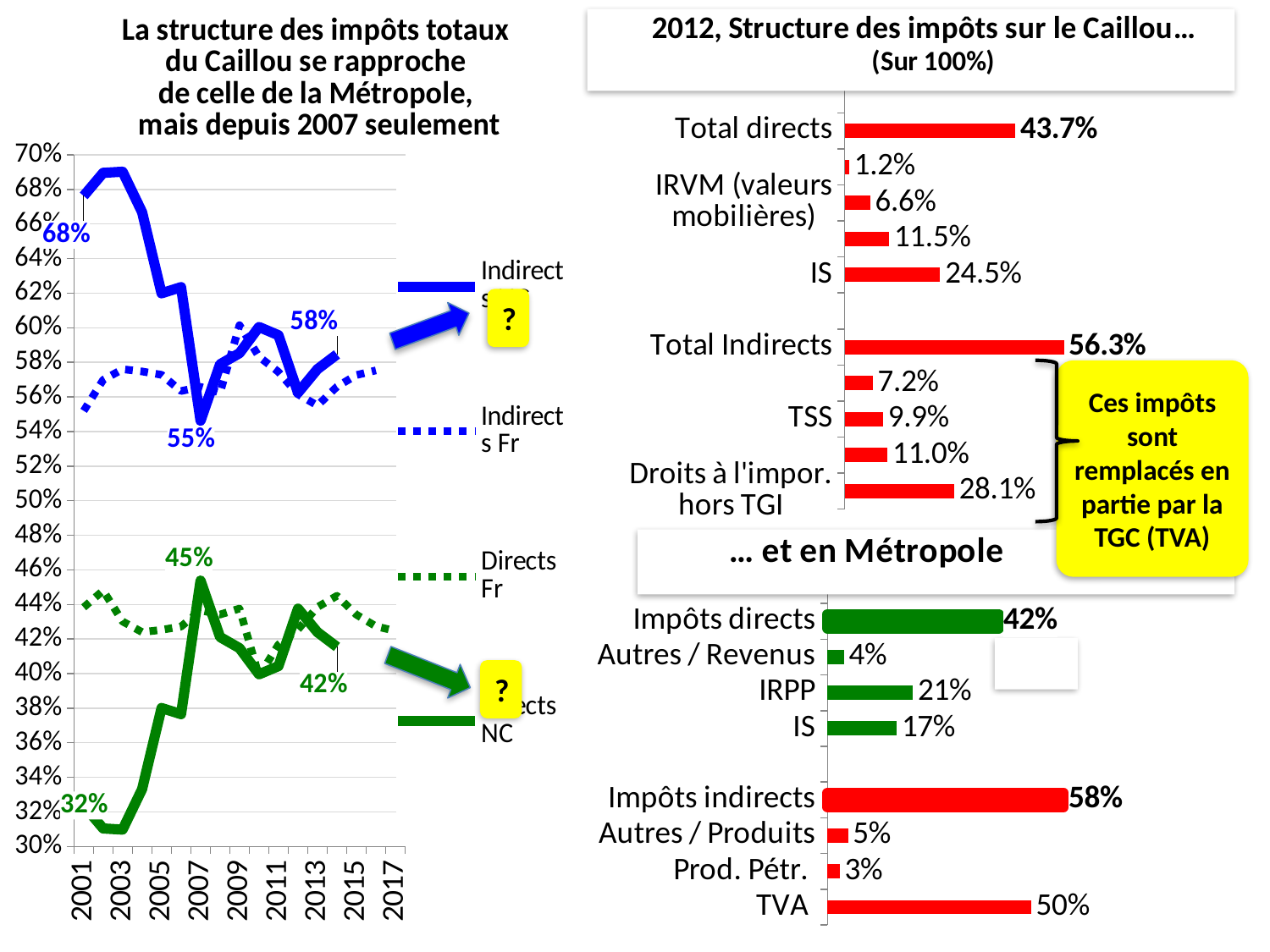

[unsupported chart]

### Chart

| Category | % du total |
|---|---|
| Droits à l'impor. hors TGI | 0.281427911119128 |
| TGI | 0.110340123783863 |
| TSS | 0.0986043313078475 |
| Autres | 0.0721508855393842 |
| Total Indirects | 0.562523251750223 |
|  | None |
| IS | 0.245002987497604 |
| IRPP | 0.114607172248966 |
| IRVM (valeurs mobilières) | 0.065578390809781 |
| Divers | 0.0122881976934263 |
| Total directs | 0.437476748249777 |
|  | None |
| Total impôts | 1.0 |
?

Ces impôts sont remplacés en partie par la TGC (TVA)

### Chart

| Category | GCFP |
|---|---|
| TVA  | 0.5 |
| Prod. Pétr.  | 0.03 |
| Autres / Produits | 0.05 |
| Impôts indirects | 0.58 |
|  | None |
| IS | 0.17 |
| IRPP | 0.21 |
| Autres / Revenus | 0.04 |
| Impôts directs | 0.42 |
|  | None |
| Total impôts  | 1.0 |
?